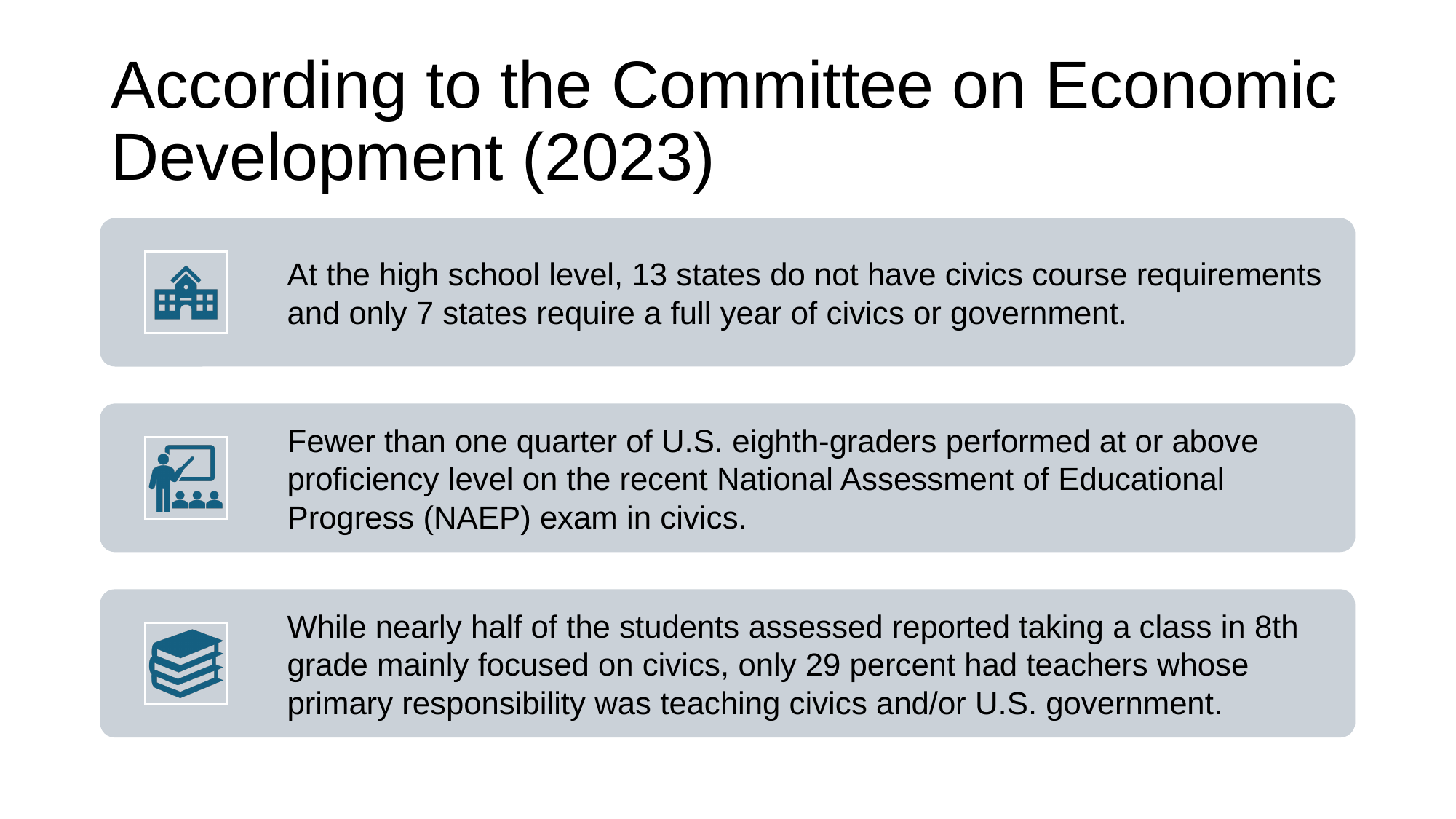

# According to the Committee on Economic Development (2023)

At the high school level, 13 states do not have civics course requirements and only 7 states require a full year of civics or government.

Fewer than one quarter of U.S. eighth-graders performed at or above proficiency level on the recent National Assessment of Educational Progress (NAEP) exam in civics.

While nearly half of the students assessed reported taking a class in 8th grade mainly focused on civics, only 29 percent had teachers whose primary responsibility was teaching civics and/or U.S. government.